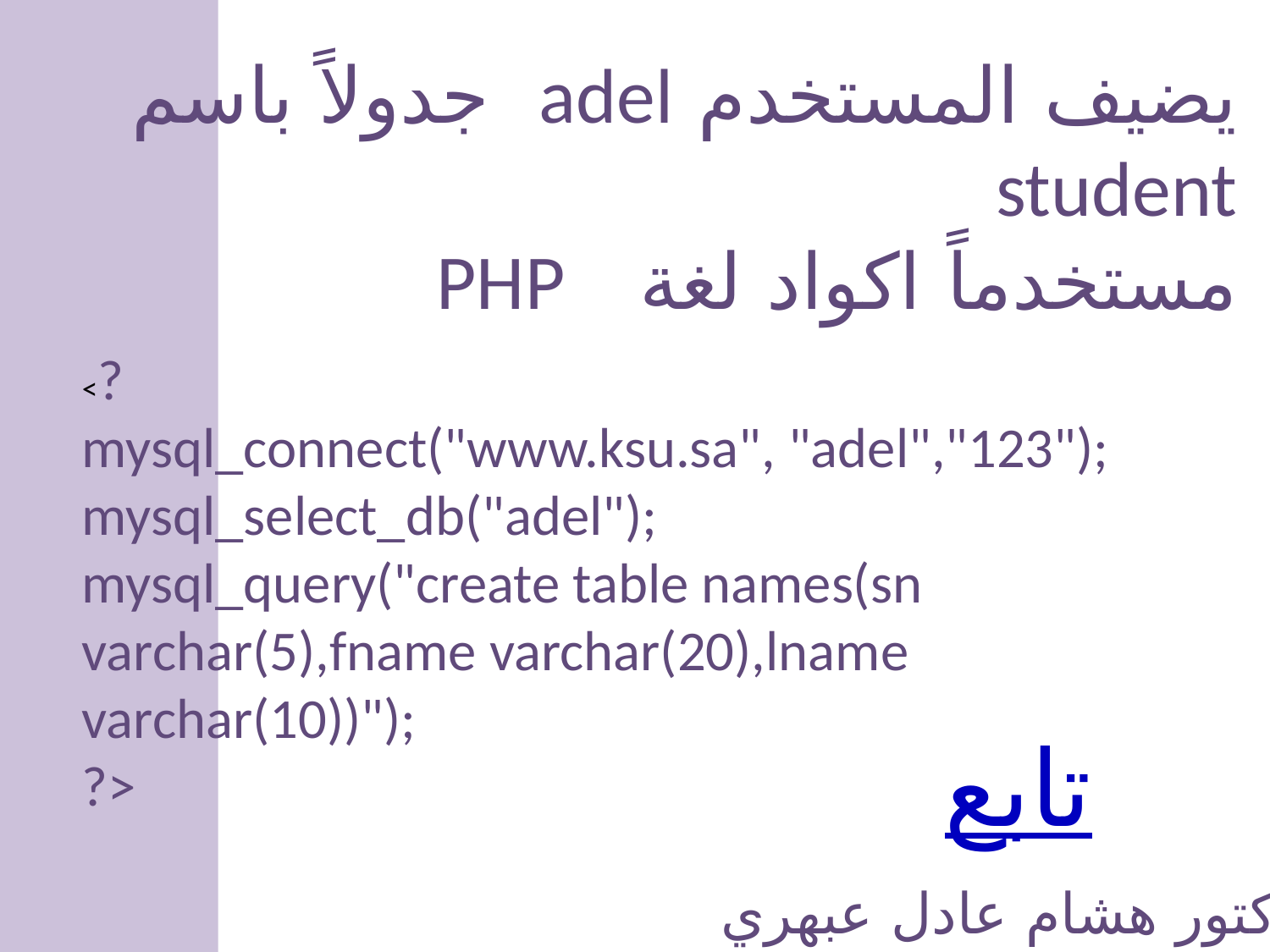

يضيف المستخدم adel  جدولاً باسم  student
مستخدماً اكواد لغة   PHP
<?
mysql_connect("www.ksu.sa", "adel","123");
mysql_select_db("adel");
mysql_query("create table names(sn varchar(5),fname varchar(20),lname varchar(10))");
?>
تابع
الدكتور هشام عادل عبهري